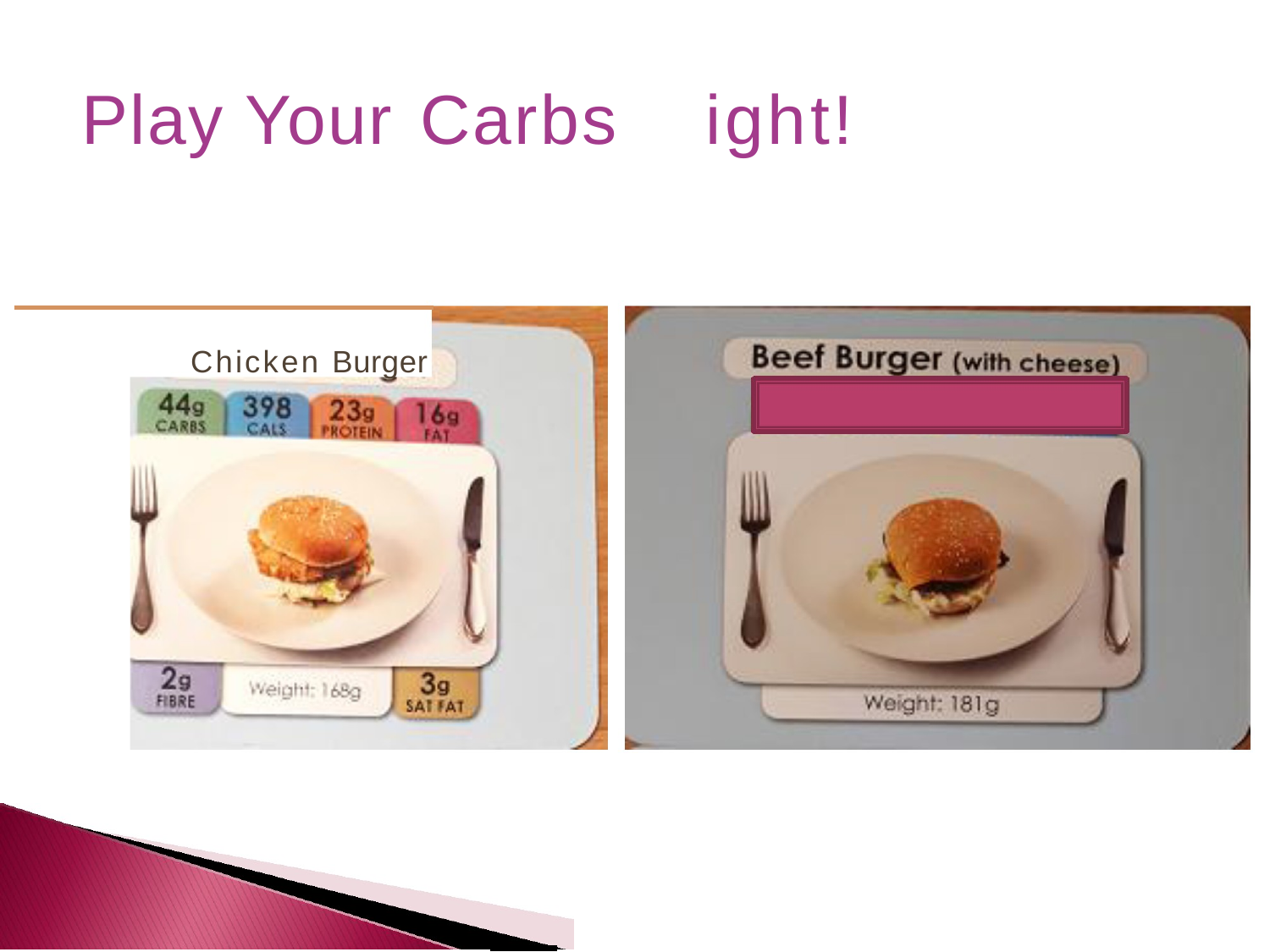

# Play Your Carbs
ight!

Chicken Burger